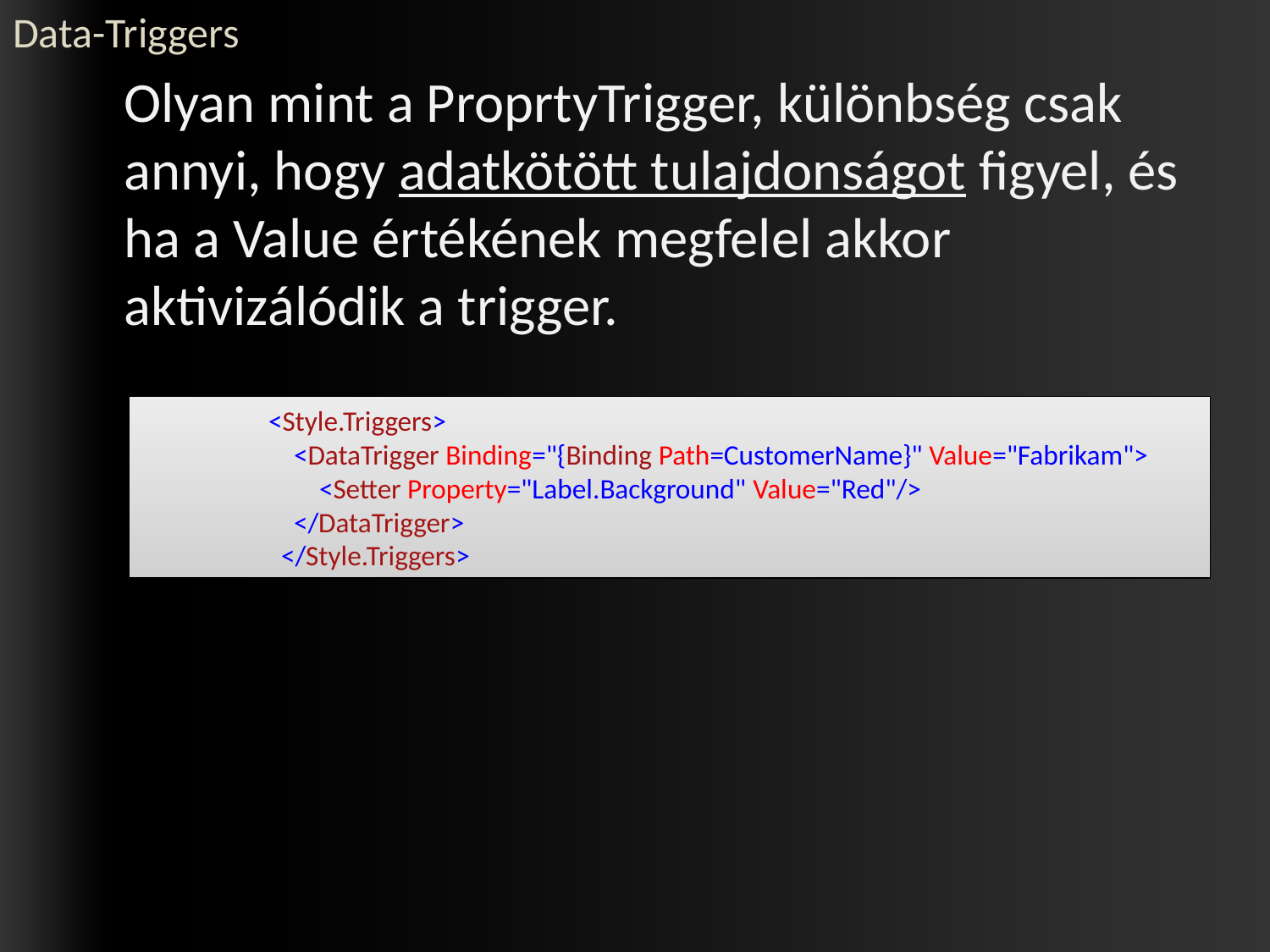

# Data-Triggers
 	Olyan mint a ProprtyTrigger, különbség csak annyi, hogy adatkötött tulajdonságot figyel, és ha a Value értékének megfelel akkor aktivizálódik a trigger.

                    <Style.Triggers>
                        <DataTrigger Binding="{Binding Path=CustomerName}" Value="Fabrikam">
                            <Setter Property="Label.Background" Value="Red"/>
                        </DataTrigger>
                      </Style.Triggers>